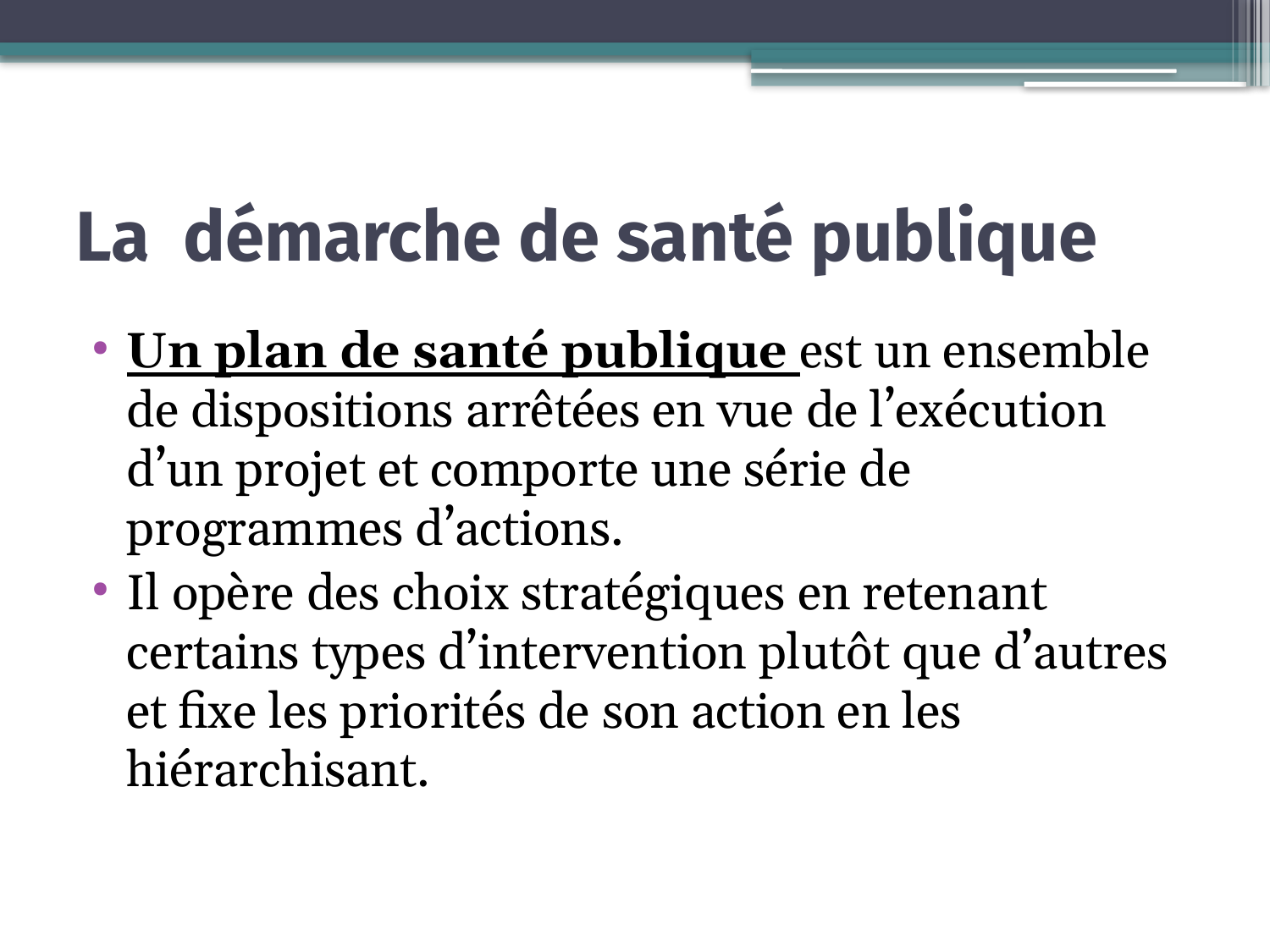

# La  démarche de santé publique
Un plan de santé publique est un ensemble de dispositions arrêtées en vue de l’exécution d’un projet et comporte une série de programmes d’actions.
Il opère des choix stratégiques en retenant certains types d’intervention plutôt que d’autres et fixe les priorités de son action en les hiérarchisant.